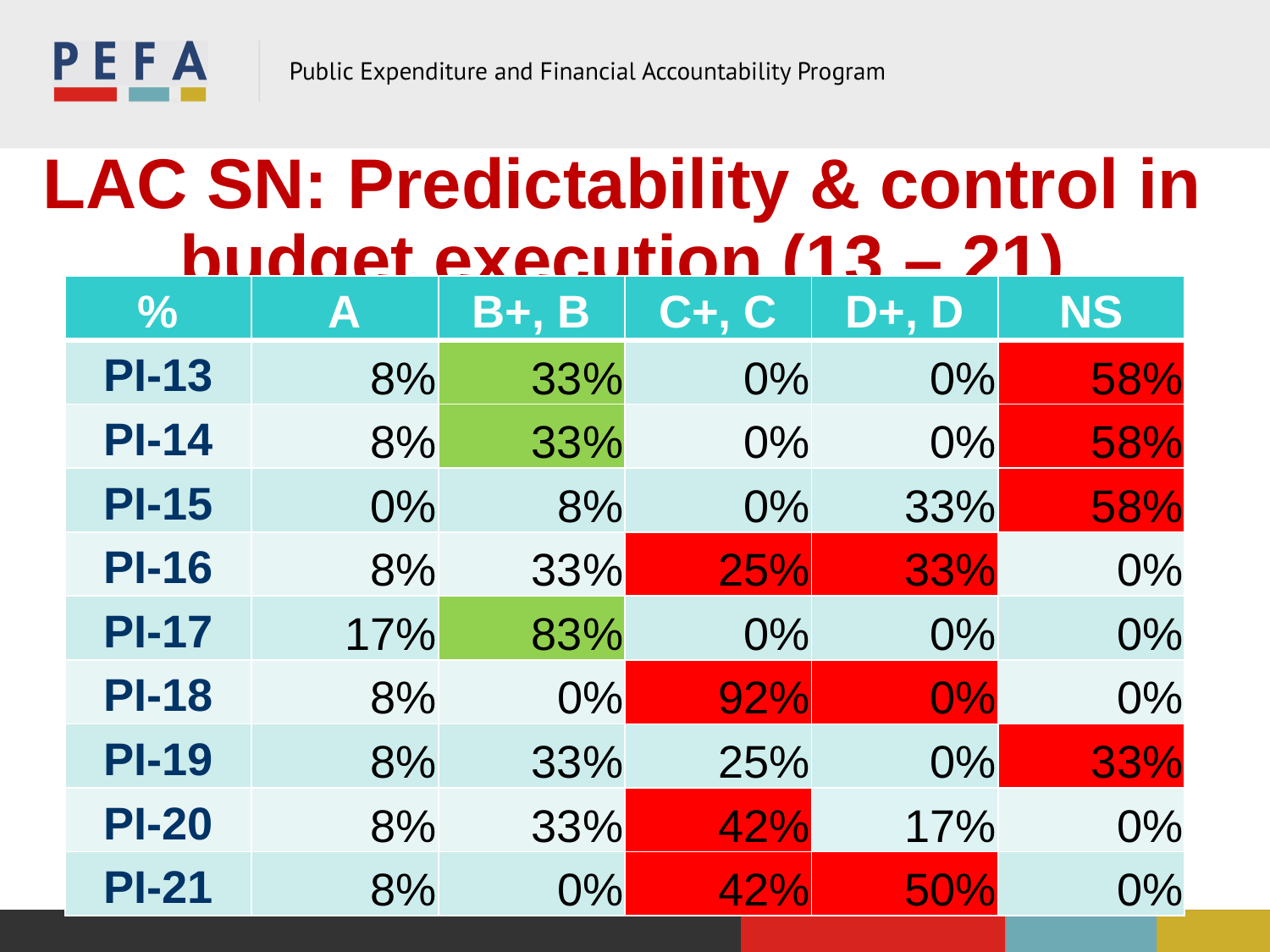

# LAC SN: Predictability & control in budget execution (13 – 21)
| % | A | B+, B | C+, C | D+, D | NS |
| --- | --- | --- | --- | --- | --- |
| PI-13 | 8% | 33% | 0% | 0% | 58% |
| PI-14 | 8% | 33% | 0% | 0% | 58% |
| PI-15 | 0% | 8% | 0% | 33% | 58% |
| PI-16 | 8% | 33% | 25% | 33% | 0% |
| PI-17 | 17% | 83% | 0% | 0% | 0% |
| PI-18 | 8% | 0% | 92% | 0% | 0% |
| PI-19 | 8% | 33% | 25% | 0% | 33% |
| PI-20 | 8% | 33% | 42% | 17% | 0% |
| PI-21 | 8% | 0% | 42% | 50% | 0% |